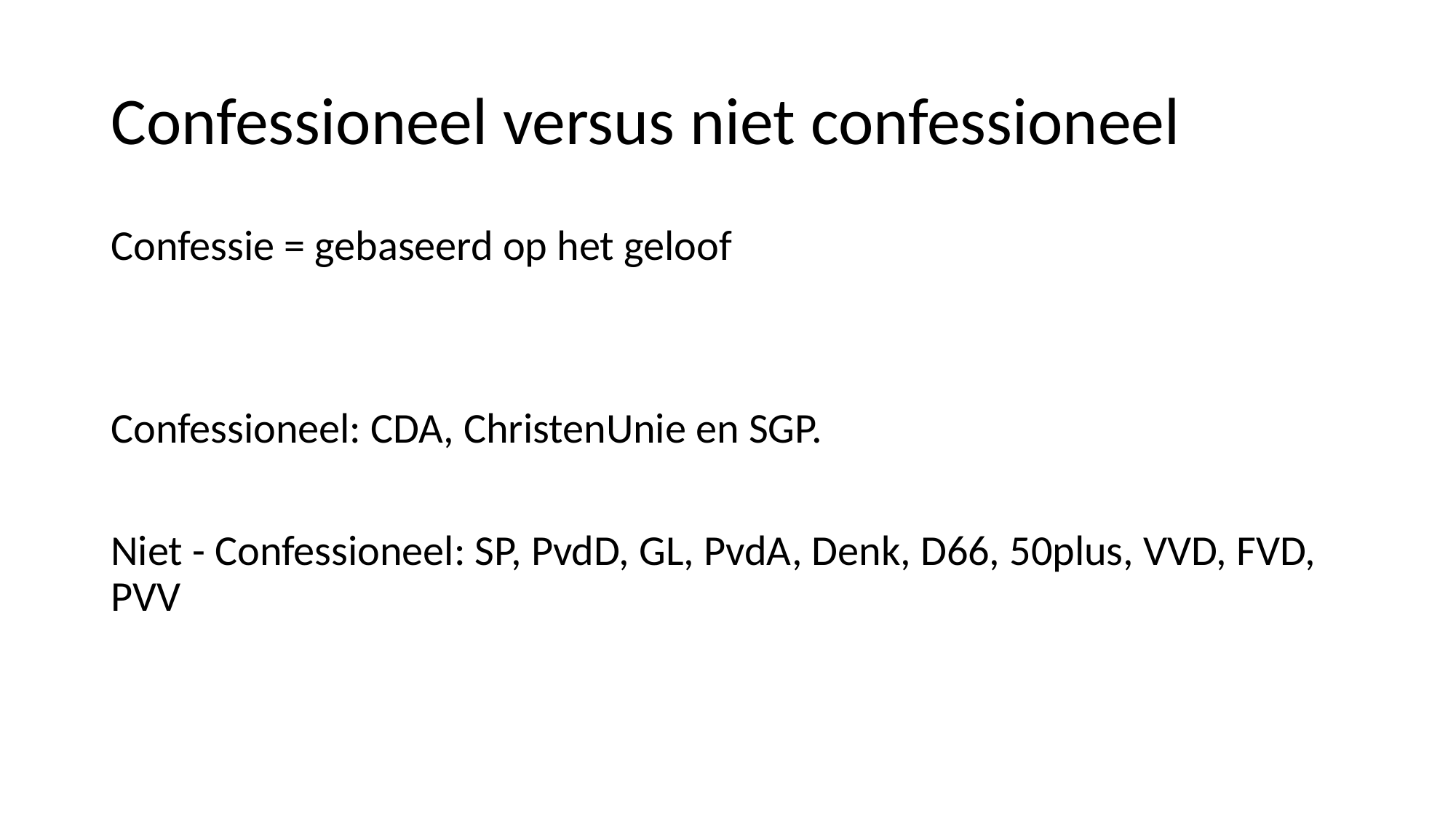

# Confessioneel versus niet confessioneel
Confessie = gebaseerd op het geloof

Confessioneel: CDA, ChristenUnie en SGP.

Niet - Confessioneel: SP, PvdD, GL, PvdA, Denk, D66, 50plus, VVD, FVD, PVV